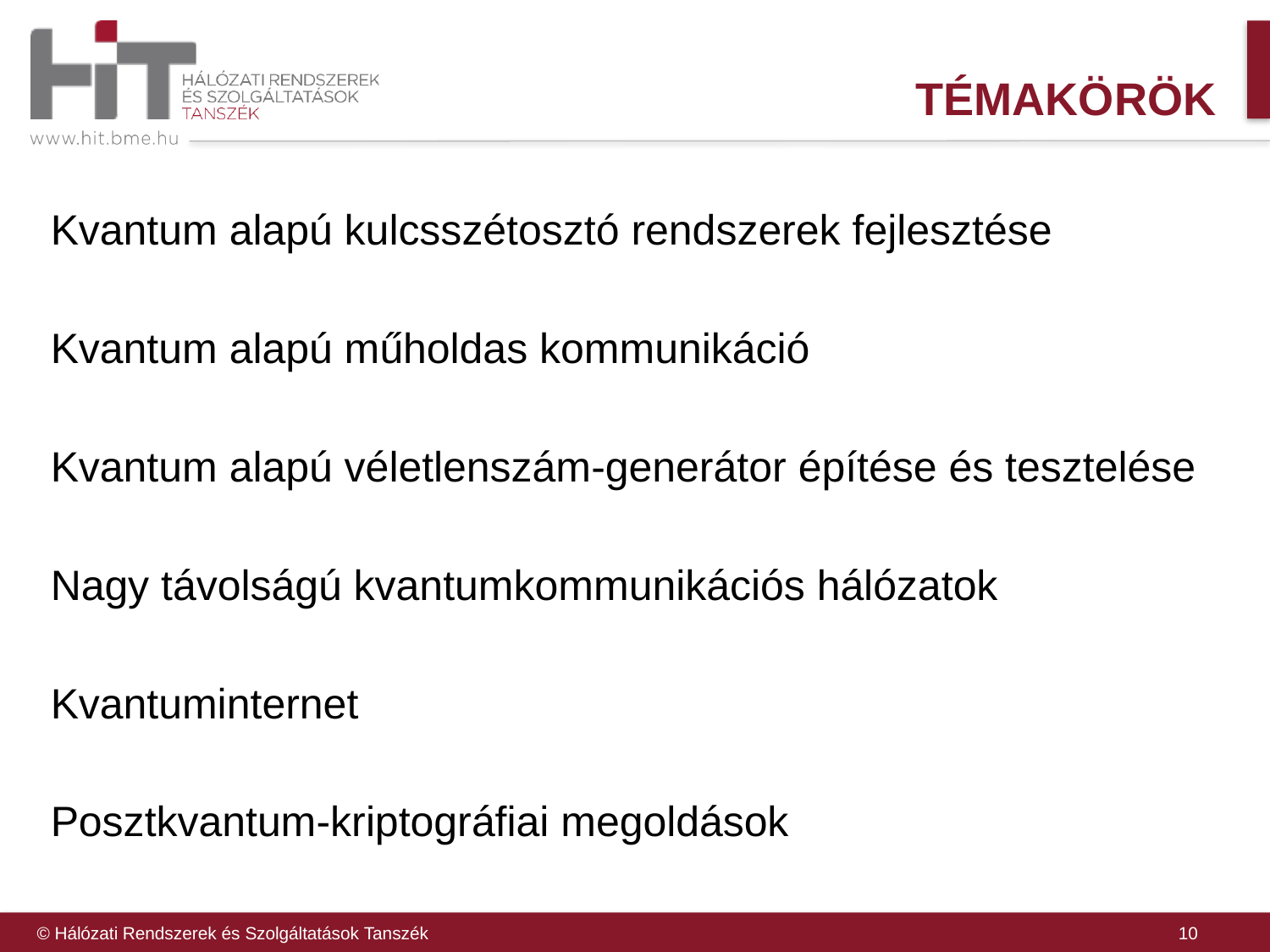

# Témakörök
Kvantum alapú kulcsszétosztó rendszerek fejlesztése

Kvantum alapú műholdas kommunikáció

Kvantum alapú véletlenszám-generátor építése és tesztelése

Nagy távolságú kvantumkommunikációs hálózatok

Kvantuminternet

Posztkvantum-kriptográfiai megoldások